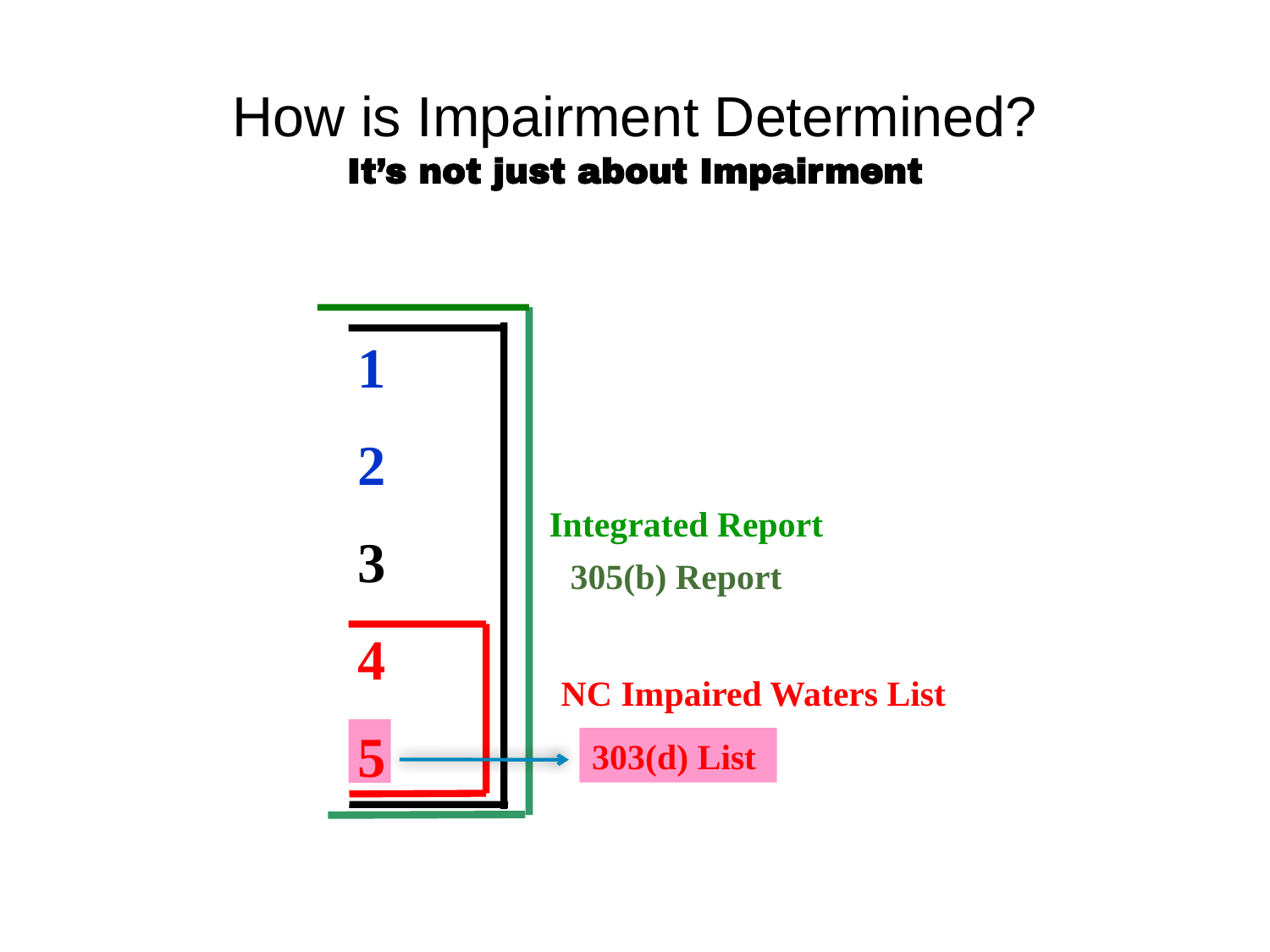

How is Impairment Determined?
It’s not just about Impairment

1

2

3

4

5

Integrated Report
305(b) Report

NC Impaired Waters List

303(d) List